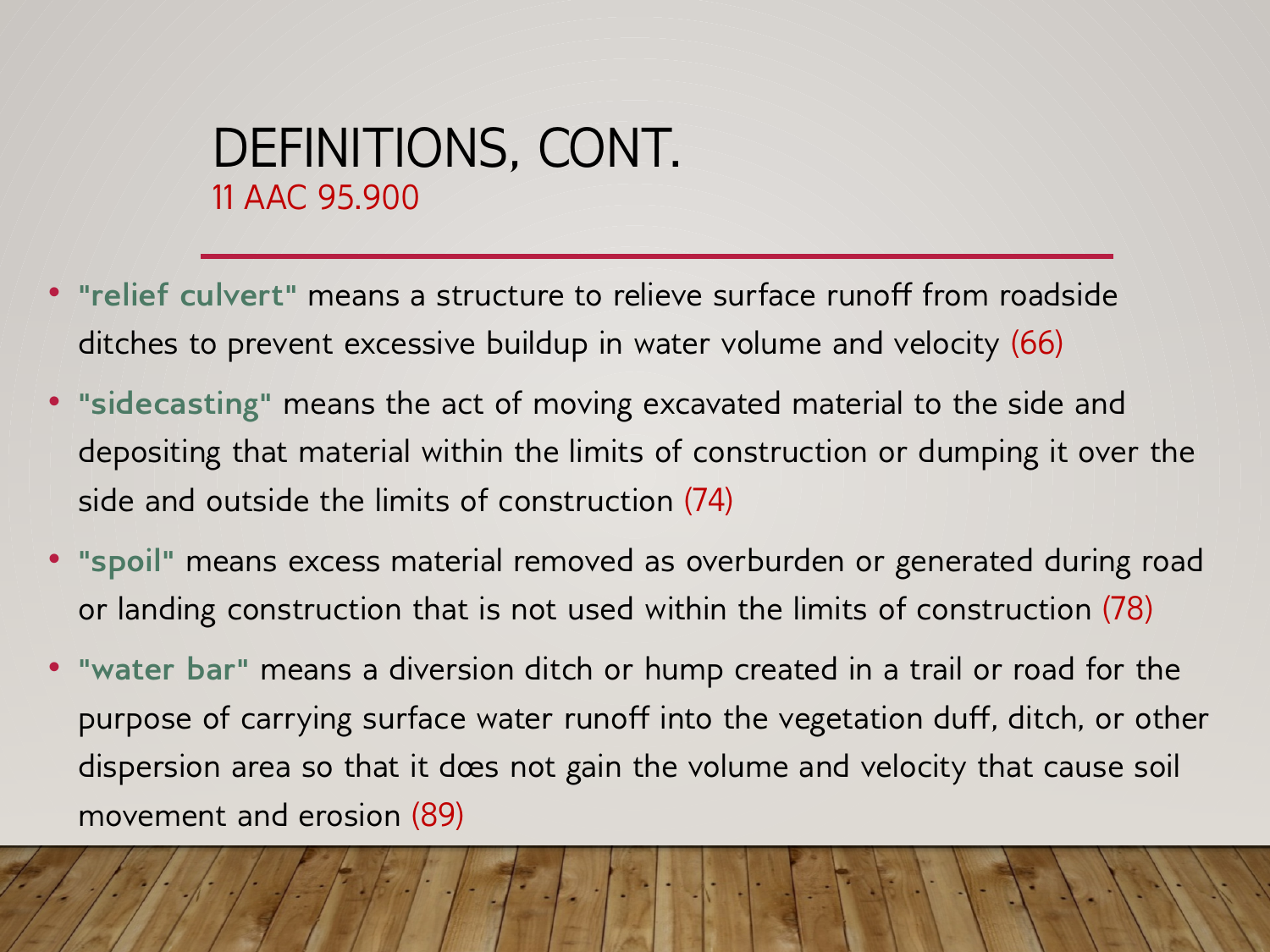

# Definitions, cont. 11 AAC 95.900
"relief culvert" means a structure to relieve surface runoff from roadside ditches to prevent excessive buildup in water volume and velocity (66)
"sidecasting" means the act of moving excavated material to the side and depositing that material within the limits of construction or dumping it over the side and outside the limits of construction (74)
"spoil" means excess material removed as overburden or generated during road or landing construction that is not used within the limits of construction (78)
"water bar" means a diversion ditch or hump created in a trail or road for the purpose of carrying surface water runoff into the vegetation duff, ditch, or other dispersion area so that it does not gain the volume and velocity that cause soil movement and erosion (89)